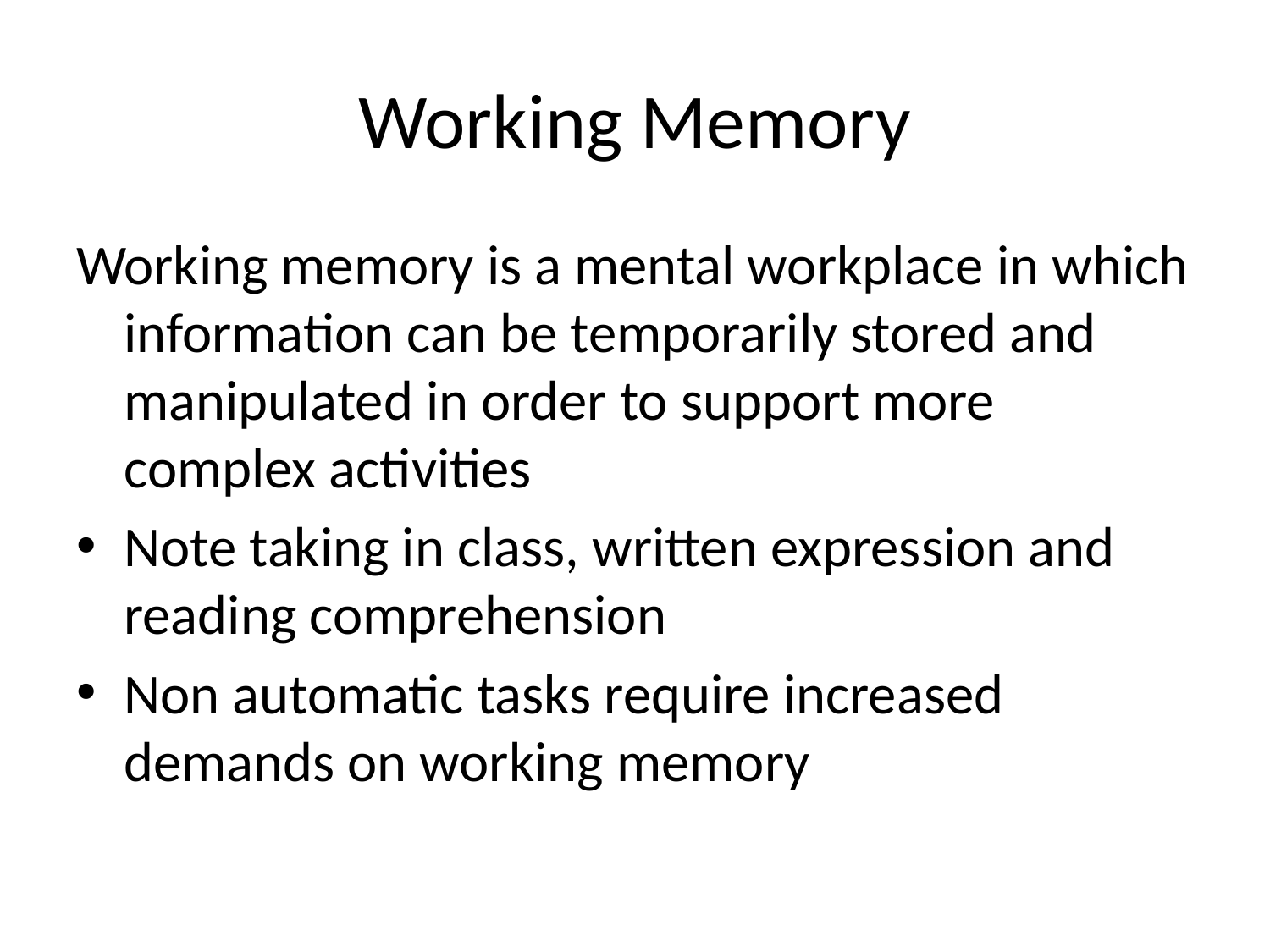

# Working Memory
Working memory is a mental workplace in which information can be temporarily stored and manipulated in order to support more complex activities
Note taking in class, written expression and reading comprehension
Non automatic tasks require increased demands on working memory